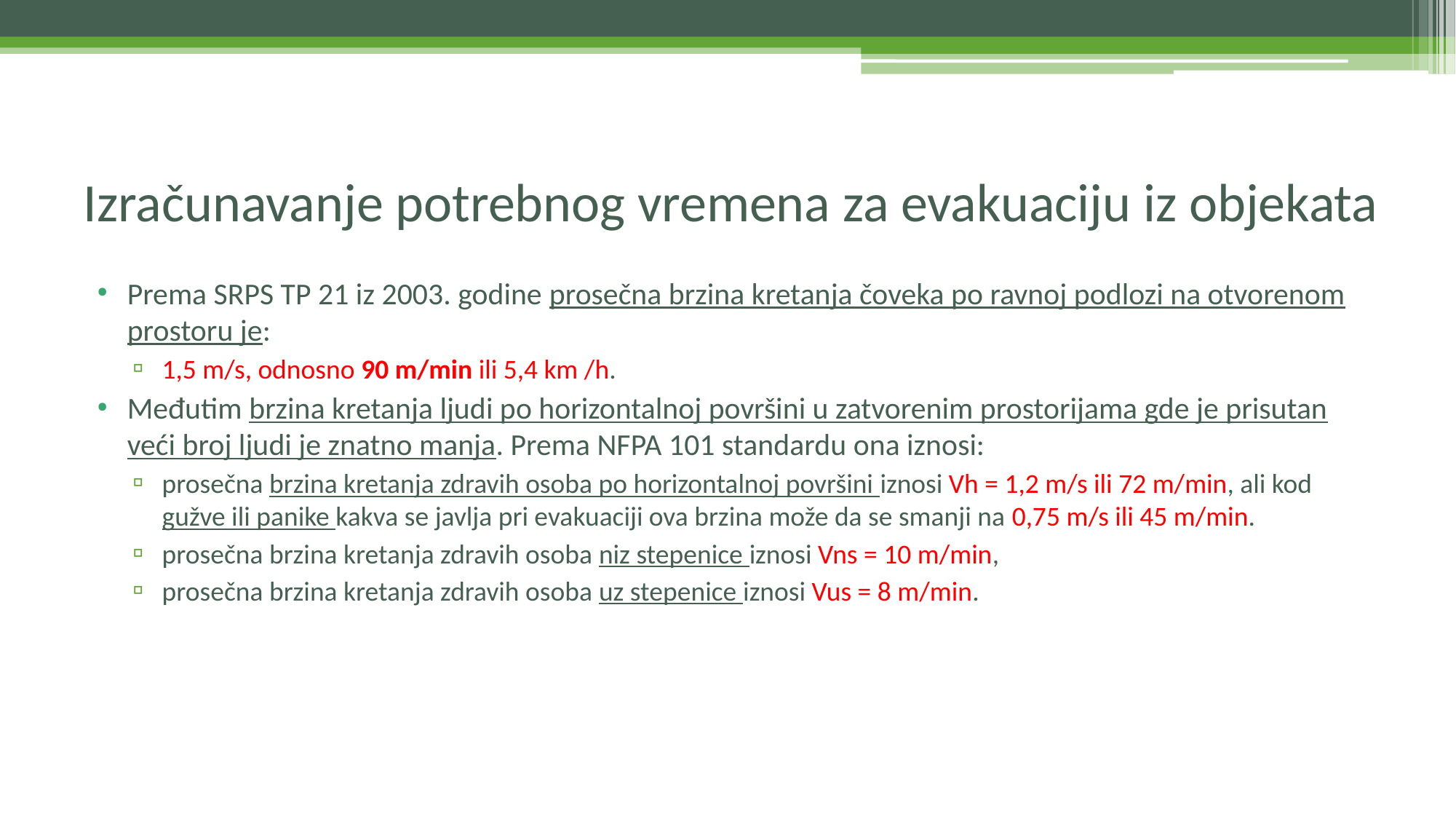

# Izračunavanje potrebnog vremena za evakuaciju iz objekata
Prema SRPS TP 21 iz 2003. godine prosečna brzina kretanja čoveka po ravnoj podlozi na otvorenom prostoru je:
1,5 m/s, odnosno 90 m/min ili 5,4 km /h.
Međutim brzina kretanja ljudi po horizontalnoj površini u zatvorenim prostorijama gde je prisutan veći broj ljudi je znatno manja. Prema NFPA 101 standardu ona iznosi:
prosečna brzina kretanja zdravih osoba po horizontalnoj površini iznosi Vh = 1,2 m/s ili 72 m/min, ali kod gužve ili panike kakva se javlja pri evakuaciji ova brzina može da se smanji na 0,75 m/s ili 45 m/min.
prosečna brzina kretanja zdravih osoba niz stepenice iznosi Vns = 10 m/min,
prosečna brzina kretanja zdravih osoba uz stepenice iznosi Vus = 8 m/min.